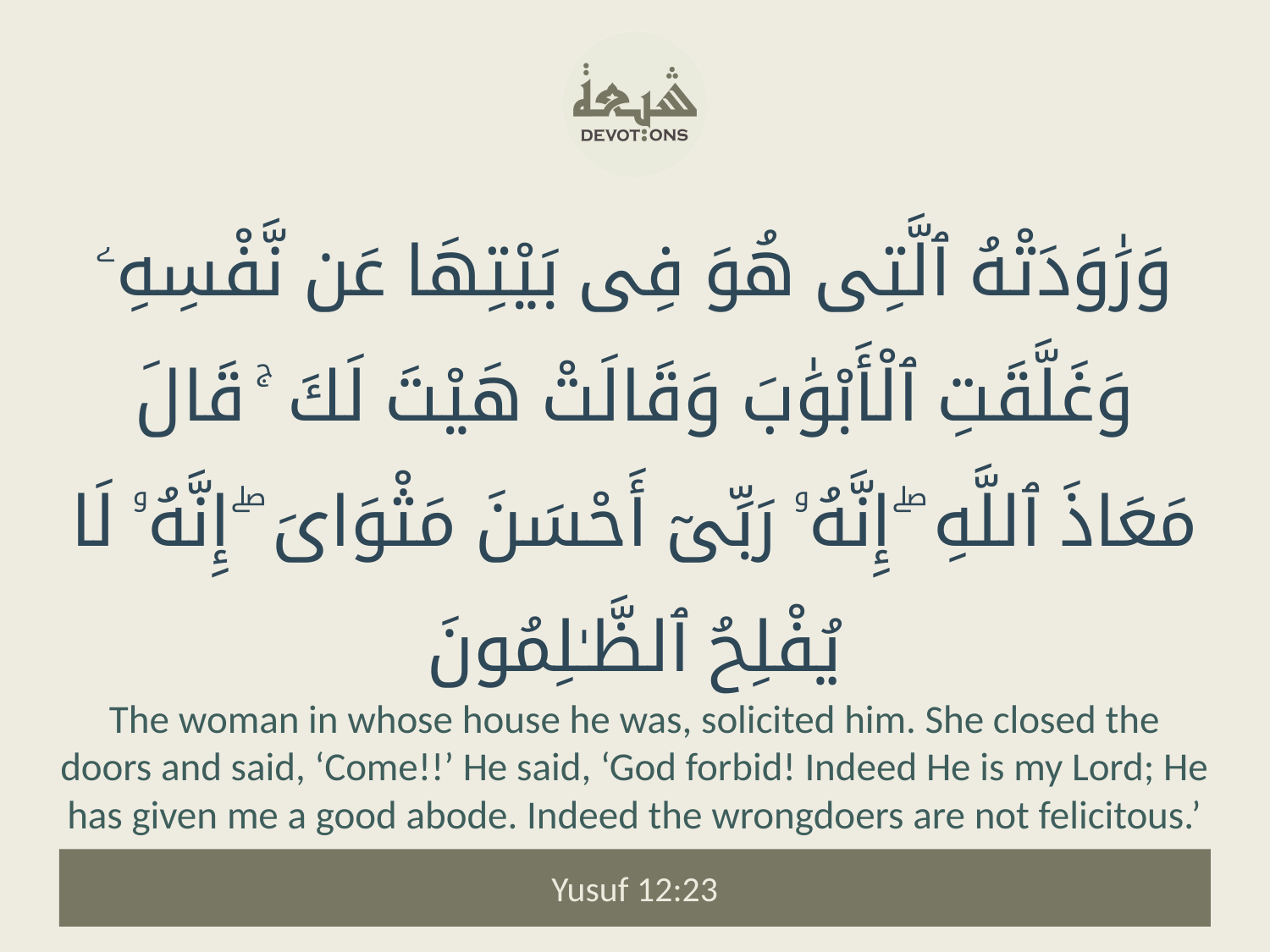

وَرَٰوَدَتْهُ ٱلَّتِى هُوَ فِى بَيْتِهَا عَن نَّفْسِهِۦ وَغَلَّقَتِ ٱلْأَبْوَٰبَ وَقَالَتْ هَيْتَ لَكَ ۚ قَالَ مَعَاذَ ٱللَّهِ ۖ إِنَّهُۥ رَبِّىٓ أَحْسَنَ مَثْوَاىَ ۖ إِنَّهُۥ لَا يُفْلِحُ ٱلظَّـٰلِمُونَ
The woman in whose house he was, solicited him. She closed the doors and said, ‘Come!!’ He said, ‘God forbid! Indeed He is my Lord; He has given me a good abode. Indeed the wrongdoers are not felicitous.’
Yusuf 12:23